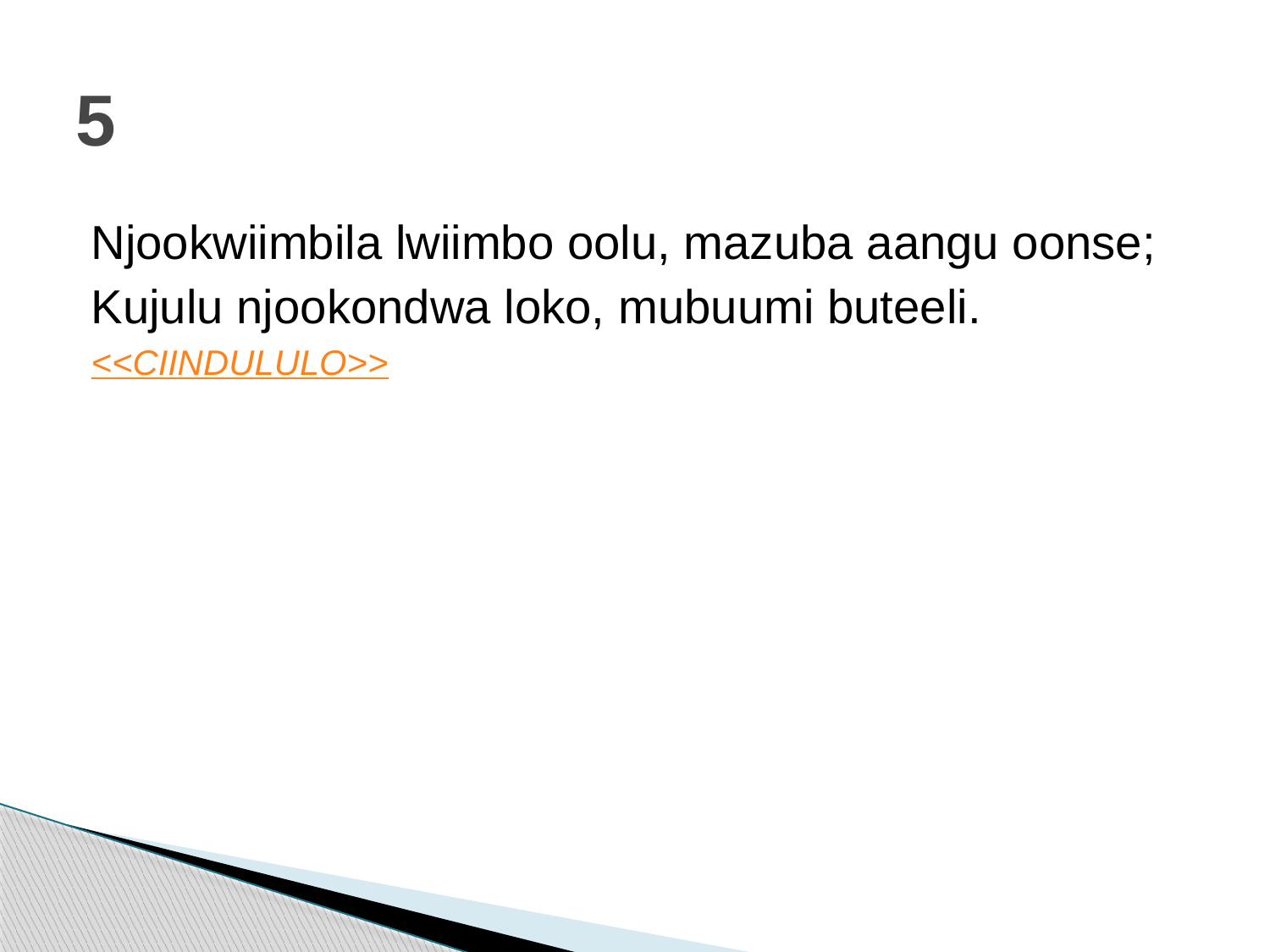

# 5
Njookwiimbila lwiimbo oolu, mazuba aangu oonse;
Kujulu njookondwa loko, mubuumi buteeli.
<<CIINDULULO>>